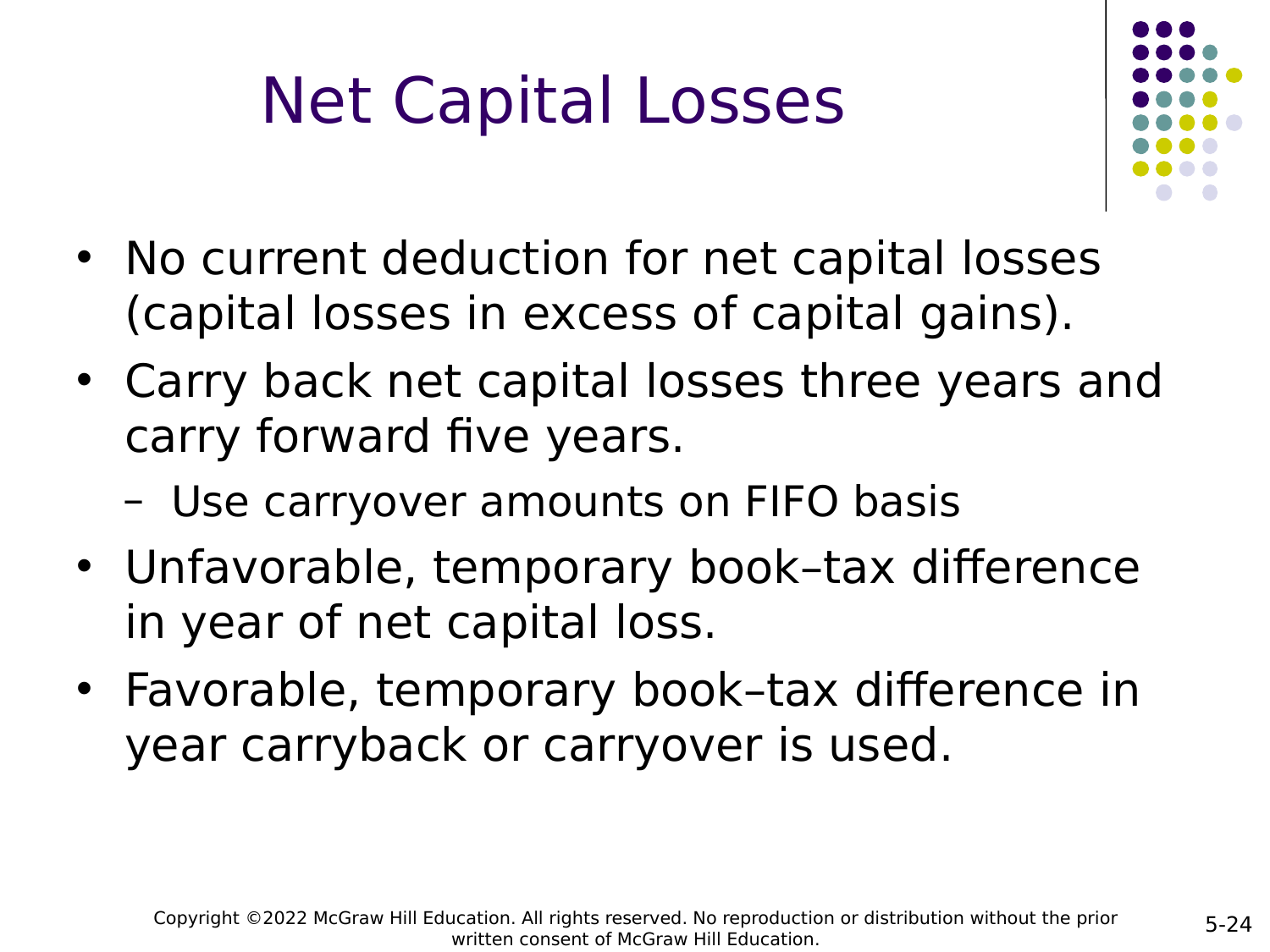

# Net Capital Losses
No current deduction for net capital losses (capital losses in excess of capital gains).
Carry back net capital losses three years and carry forward five years.
Use carryover amounts on FIFO basis
Unfavorable, temporary book–tax difference in year of net capital loss.
Favorable, temporary book–tax difference in year carryback or carryover is used.
5-24